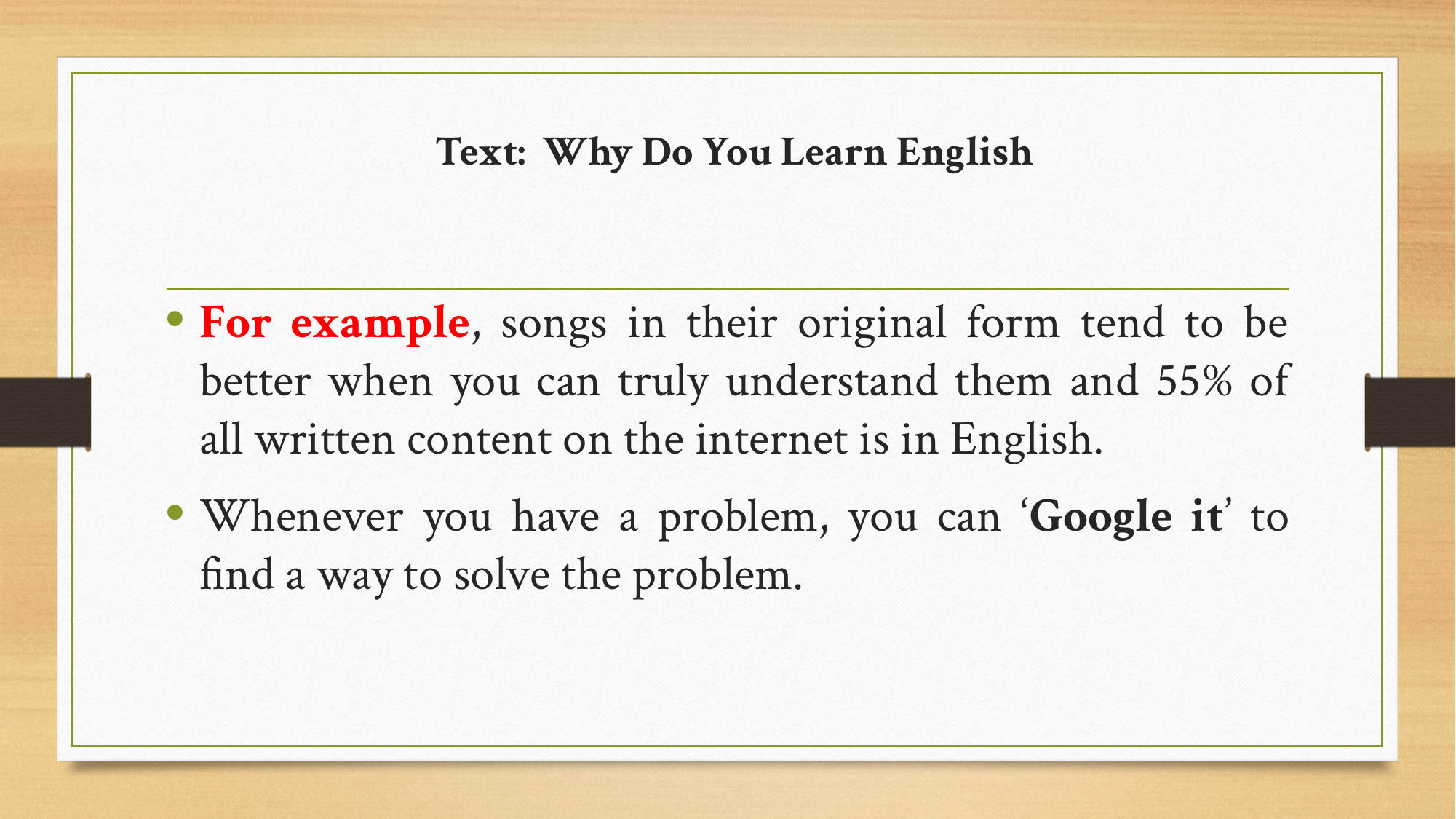

# Text:  Why Do You Learn English
For example, songs in their original form tend to be better when you can truly understand them and 55% of all written content on the internet is in English.
Whenever you have a problem, you can ‘Google it’ to find a way to solve the problem.